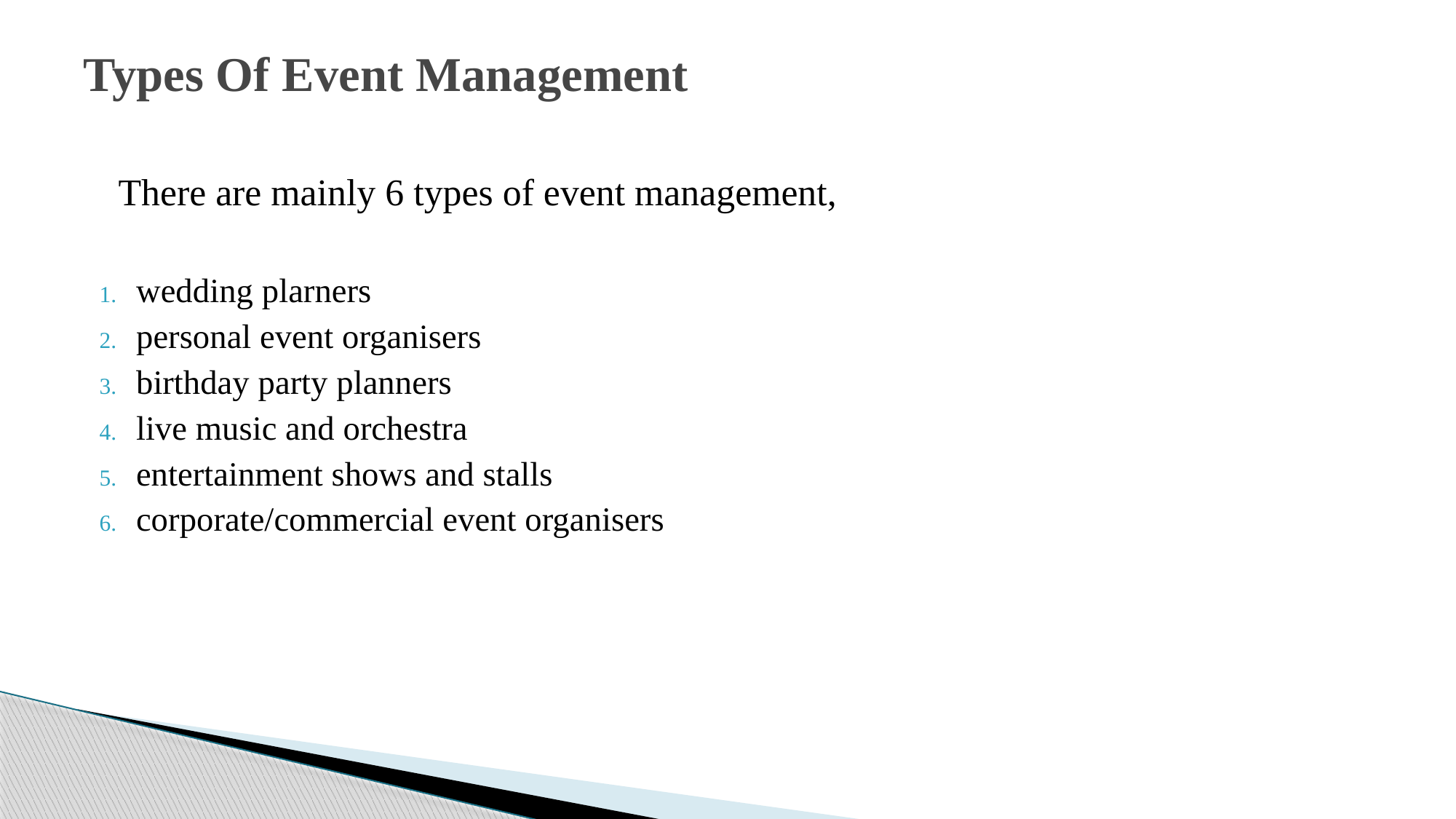

# Types Of Event Management
  There are mainly 6 types of event management,

wedding plarners
personal event organisers
birthday party planners
live music and orchestra
entertainment shows and stalls
corporate/commercial event organisers